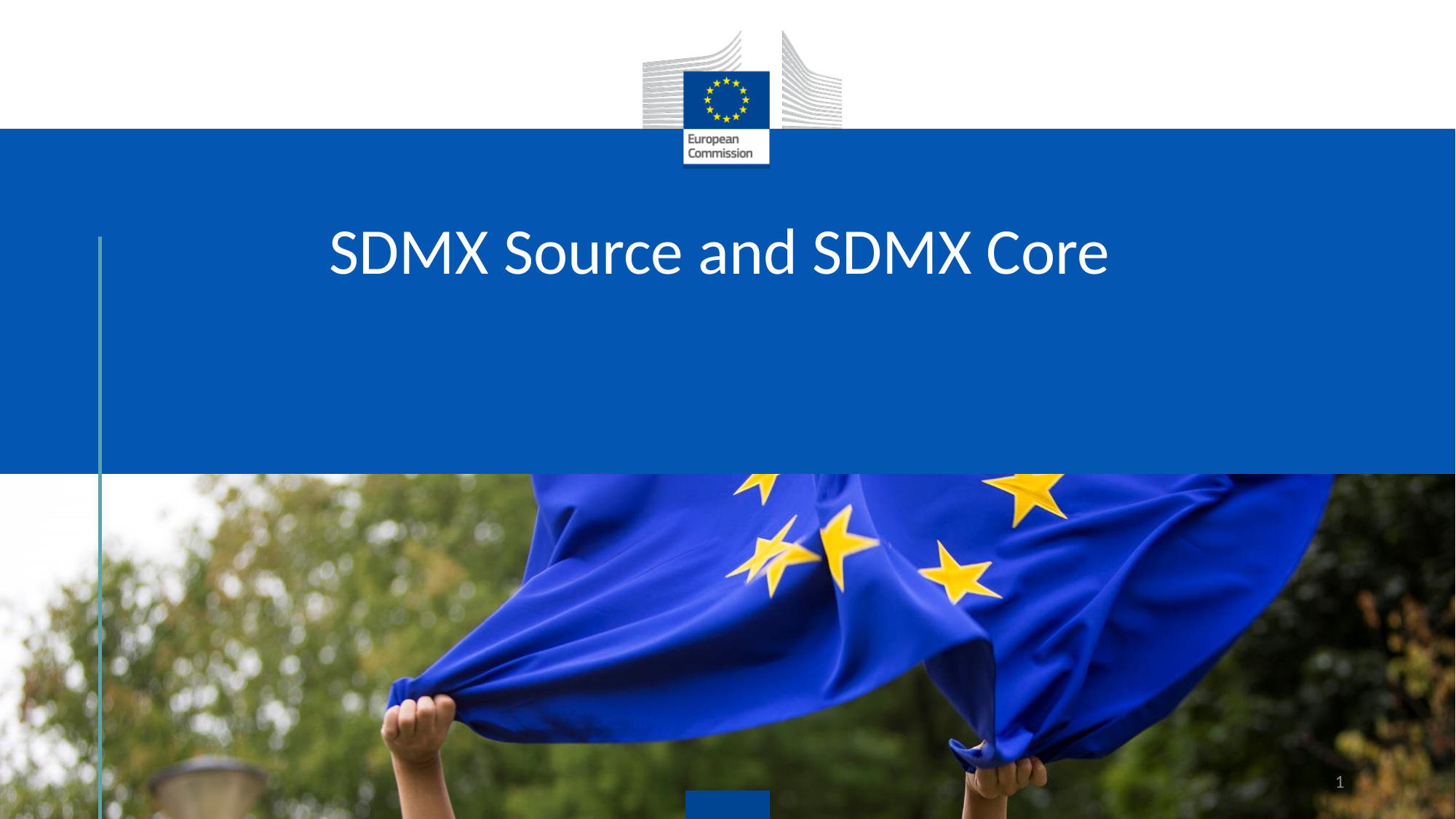

# SDMX Source and SDMX Core
1